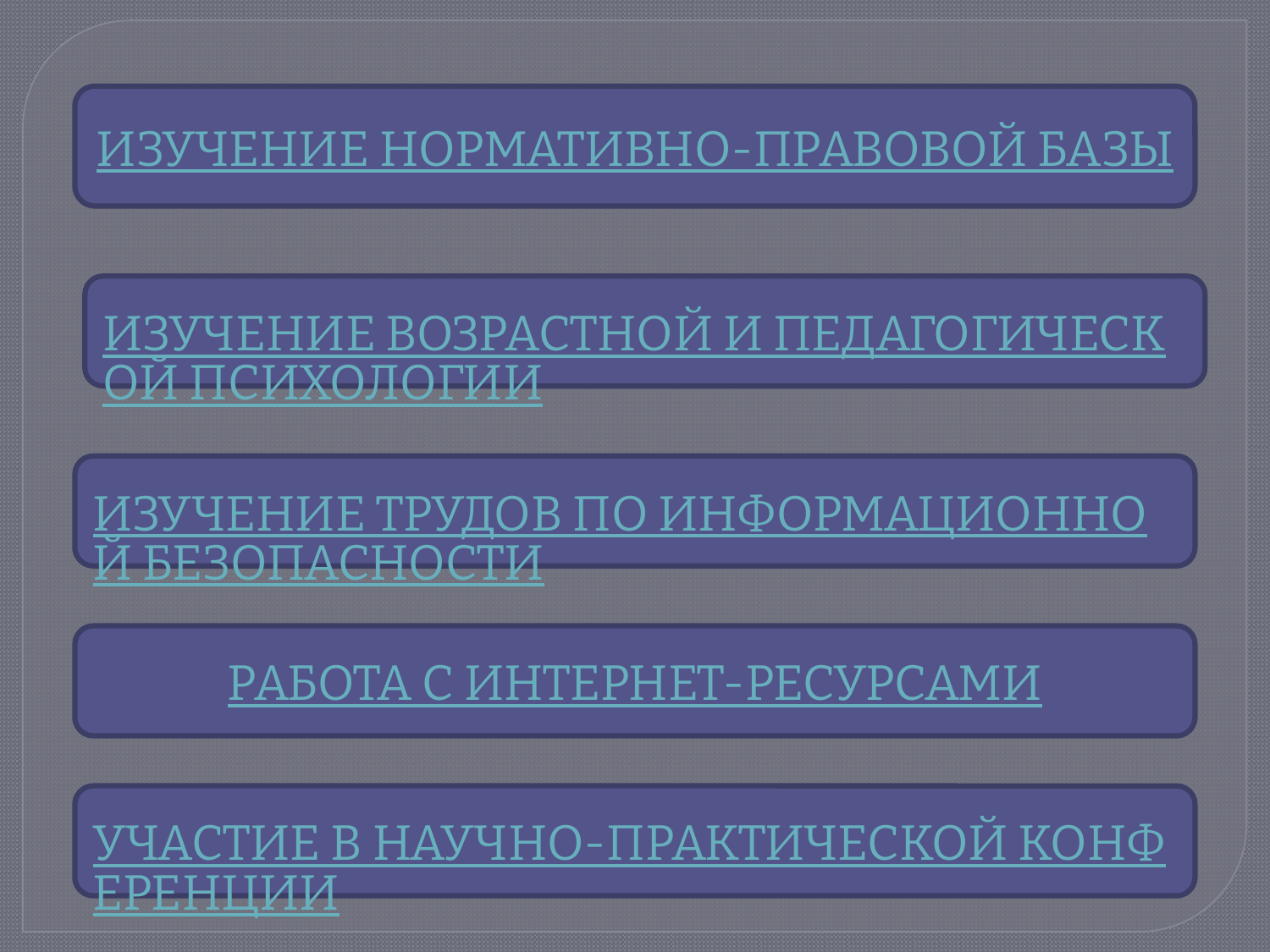

ИЗУЧЕНИЕ НОРМАТИВНО-ПРАВОВОЙ БАЗЫ
ИЗУЧЕНИЕ ВОЗРАСТНОЙ И ПЕДАГОГИЧЕСКОЙ ПСИХОЛОГИИ
ИЗУЧЕНИЕ ТРУДОВ ПО ИНФОРМАЦИОННОЙ БЕЗОПАСНОСТИ
РАБОТА С ИНТЕРНЕТ-РЕСУРСАМИ
УЧАСТИЕ В НАУЧНО-ПРАКТИЧЕСКОЙ КОНФЕРЕНЦИИ